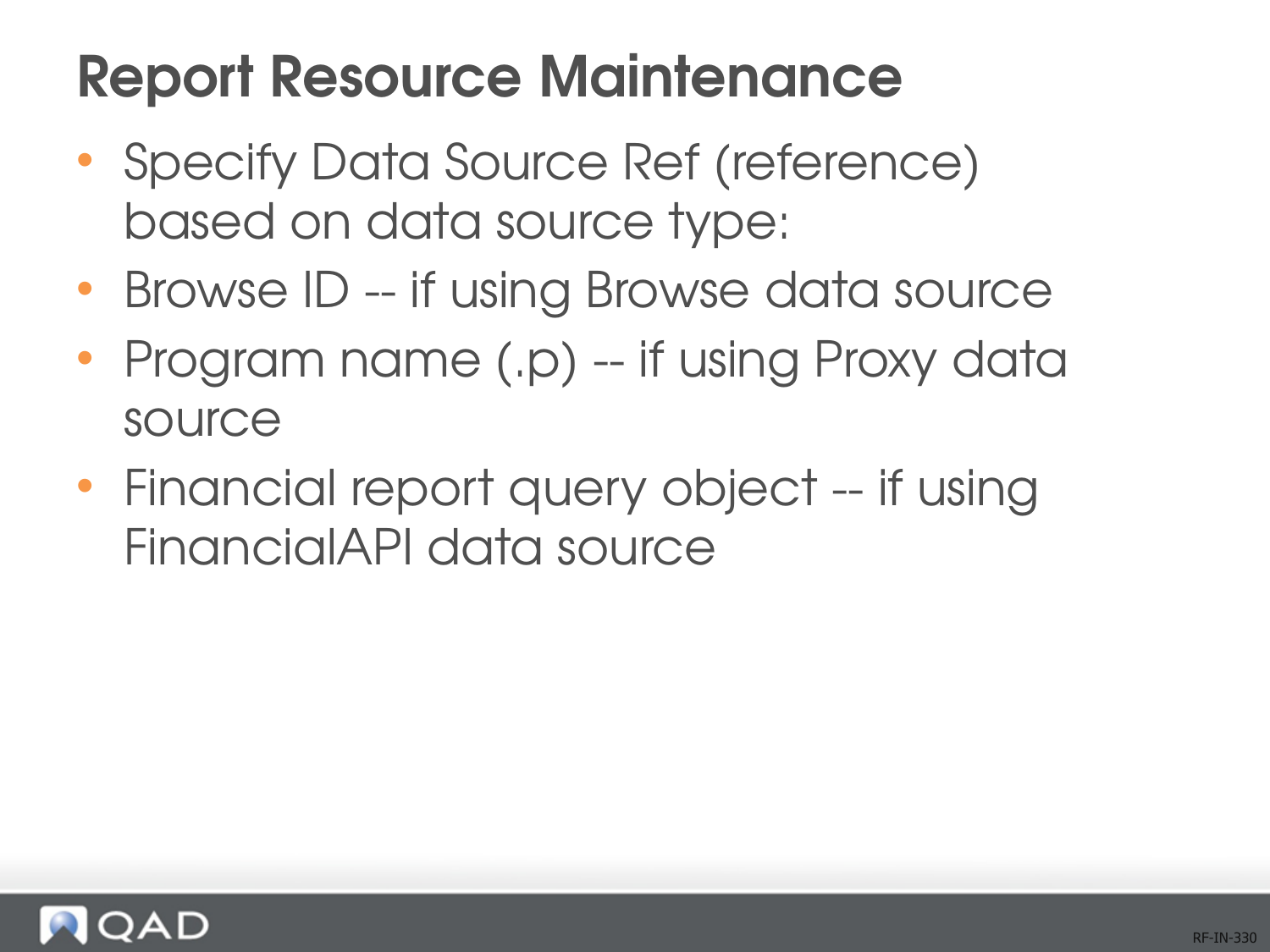

# Report Resource Maintenance
Specify Data Source Ref (reference)
based on data source type:
Browse ID -- if using Browse data source
Program name (.p) -- if using Proxy data source
Financial report query object -- if using FinancialAPI data source
RF-IN-330